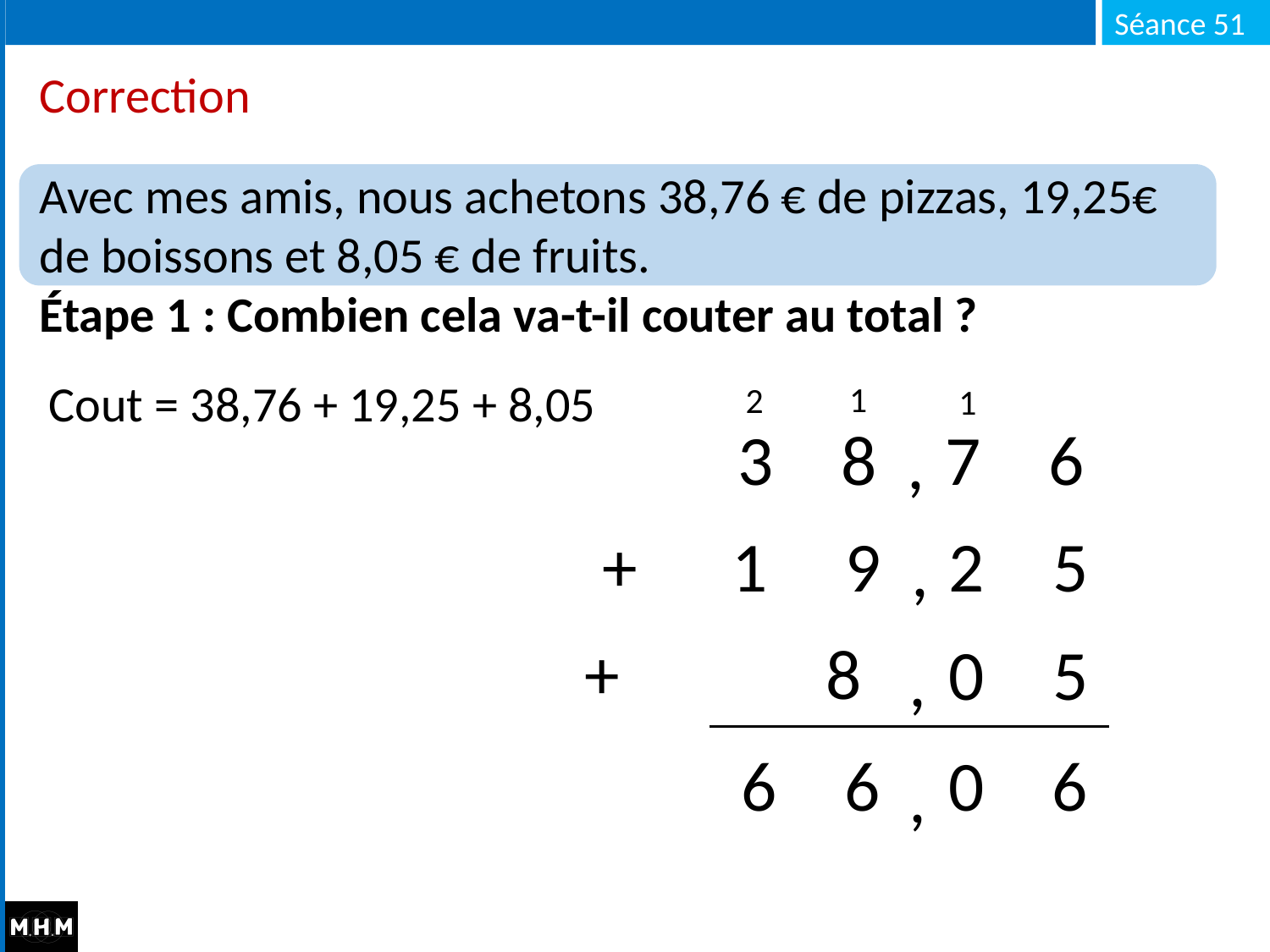

Correction
Avec mes amis, nous achetons 38,76 € de pizzas, 19,25€ de boissons et 8,05 € de fruits.
Étape 1 : Combien cela va-t-il couter au total ?

1
2
1
Cout = 38,76 + 19,25 + 8,05
3
8
7
6
,
+      1
9
2
5
,
               +             8
0
5
,
6
6
0
6
,